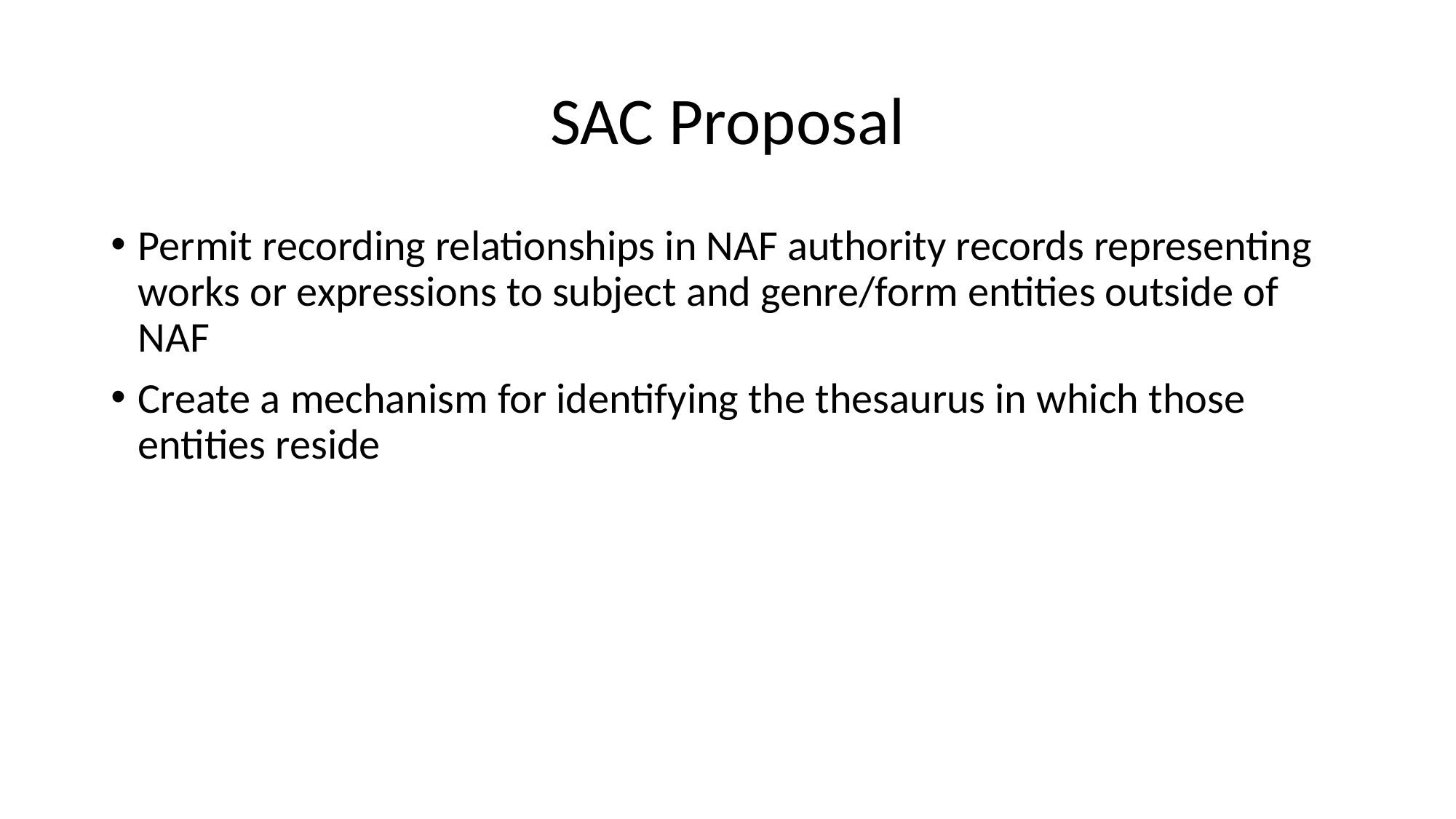

# SAC Proposal
Permit recording relationships in NAF authority records representing works or expressions to subject and genre/form entities outside of NAF
Create a mechanism for identifying the thesaurus in which those entities reside